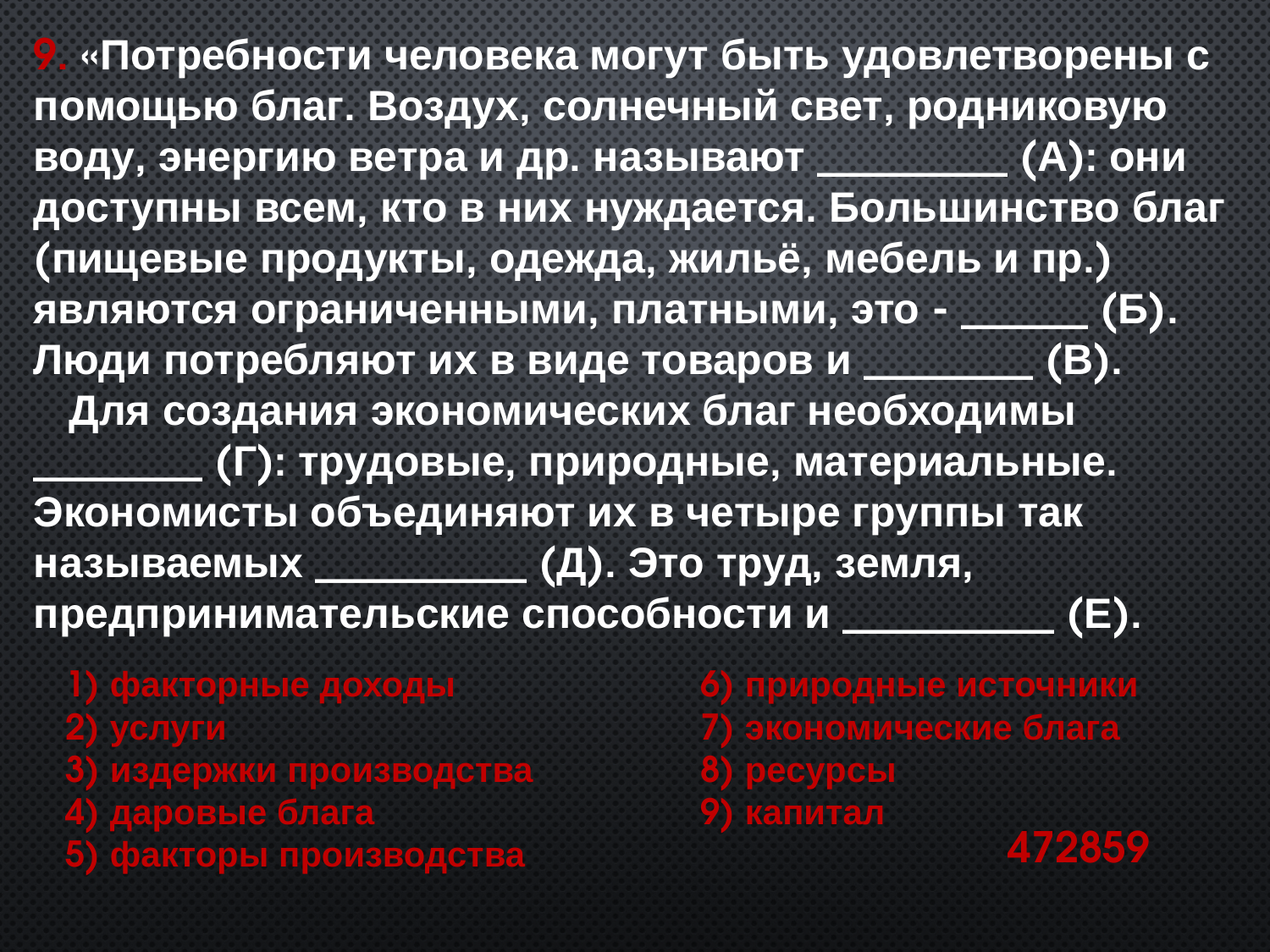

9. «Потребности человека могут быть удовлетворены с помощью благ. Воздух, солнечный свет, родниковую воду, энергию ветра и др. называют _________ (А): они доступны всем, кто в них нуждается. Большинство благ (пищевые продукты, одежда, жильё, мебель и пр.) являются ограниченными, платными, это - ______ (Б). Люди потребляют их в виде товаров и ________ (В).
   Для создания экономических благ необходимы ________ (Г): трудовые, природные, материальные. Экономисты объединяют их в четыре группы так называемых __________ (Д). Это труд, земля, предпринимательские способности и __________ (Е).
1) факторные доходы		6) природные источники
2) услуги				7) экономические блага
3) издержки производства		8) ресурсы
4) даровые блага			9) капитал
5) факторы производства
472859